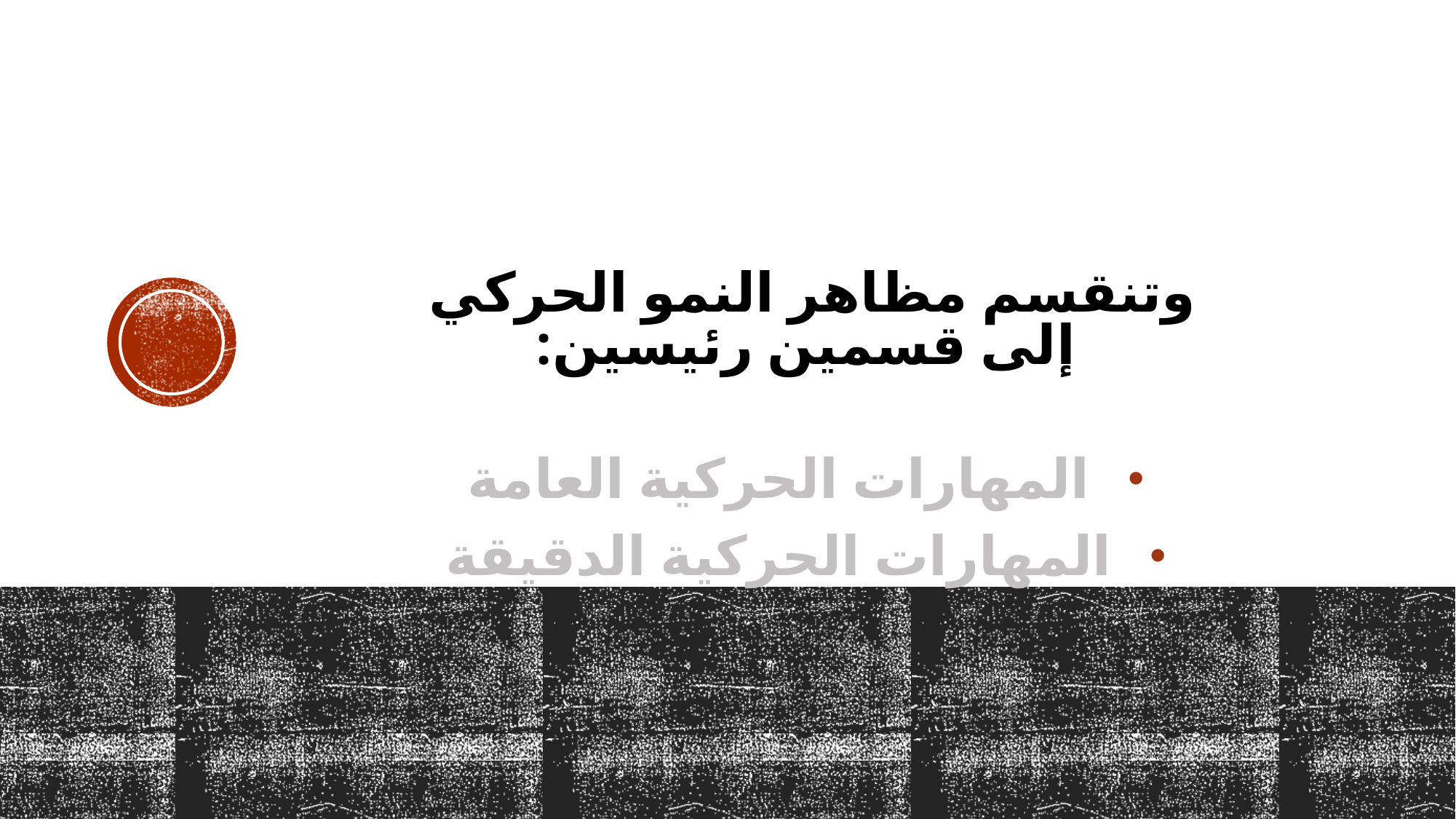

# وتنقسم مظاهر النمو الحركي إلى قسمين رئيسين​:
المهارات الحركية العامة ​
المهارات الحركية الدقيقة ​